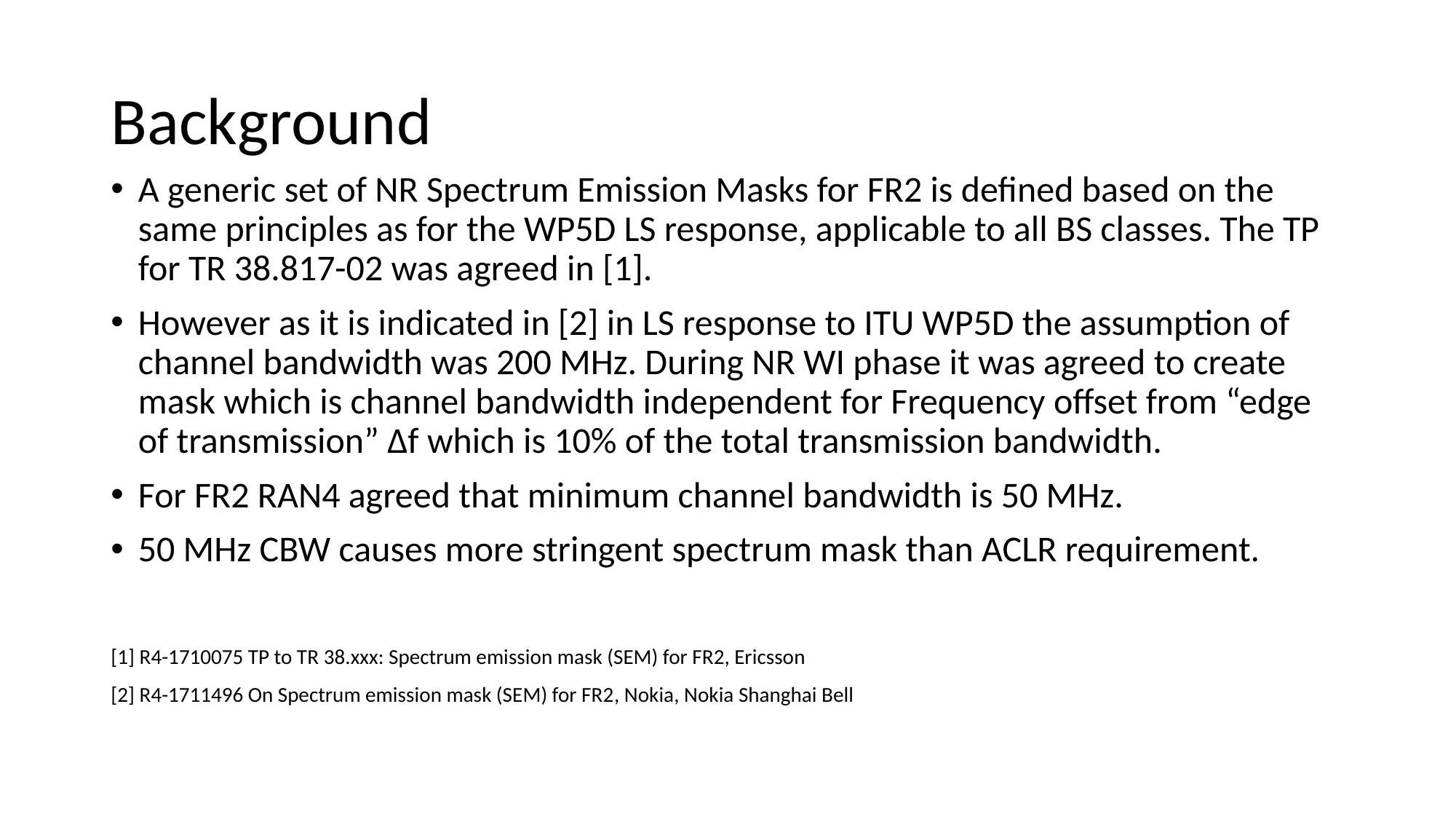

# Background
A generic set of NR Spectrum Emission Masks for FR2 is defined based on the same principles as for the WP5D LS response, applicable to all BS classes. The TP for TR 38.817-02 was agreed in [1].
However as it is indicated in [2] in LS response to ITU WP5D the assumption of channel bandwidth was 200 MHz. During NR WI phase it was agreed to create mask which is channel bandwidth independent for Frequency offset from “edge of transmission” Δf which is 10% of the total transmission bandwidth.
For FR2 RAN4 agreed that minimum channel bandwidth is 50 MHz.
50 MHz CBW causes more stringent spectrum mask than ACLR requirement.

[1] R4-1710075 TP to TR 38.xxx: Spectrum emission mask (SEM) for FR2, Ericsson
[2] R4-1711496 On Spectrum emission mask (SEM) for FR2, Nokia, Nokia Shanghai Bell